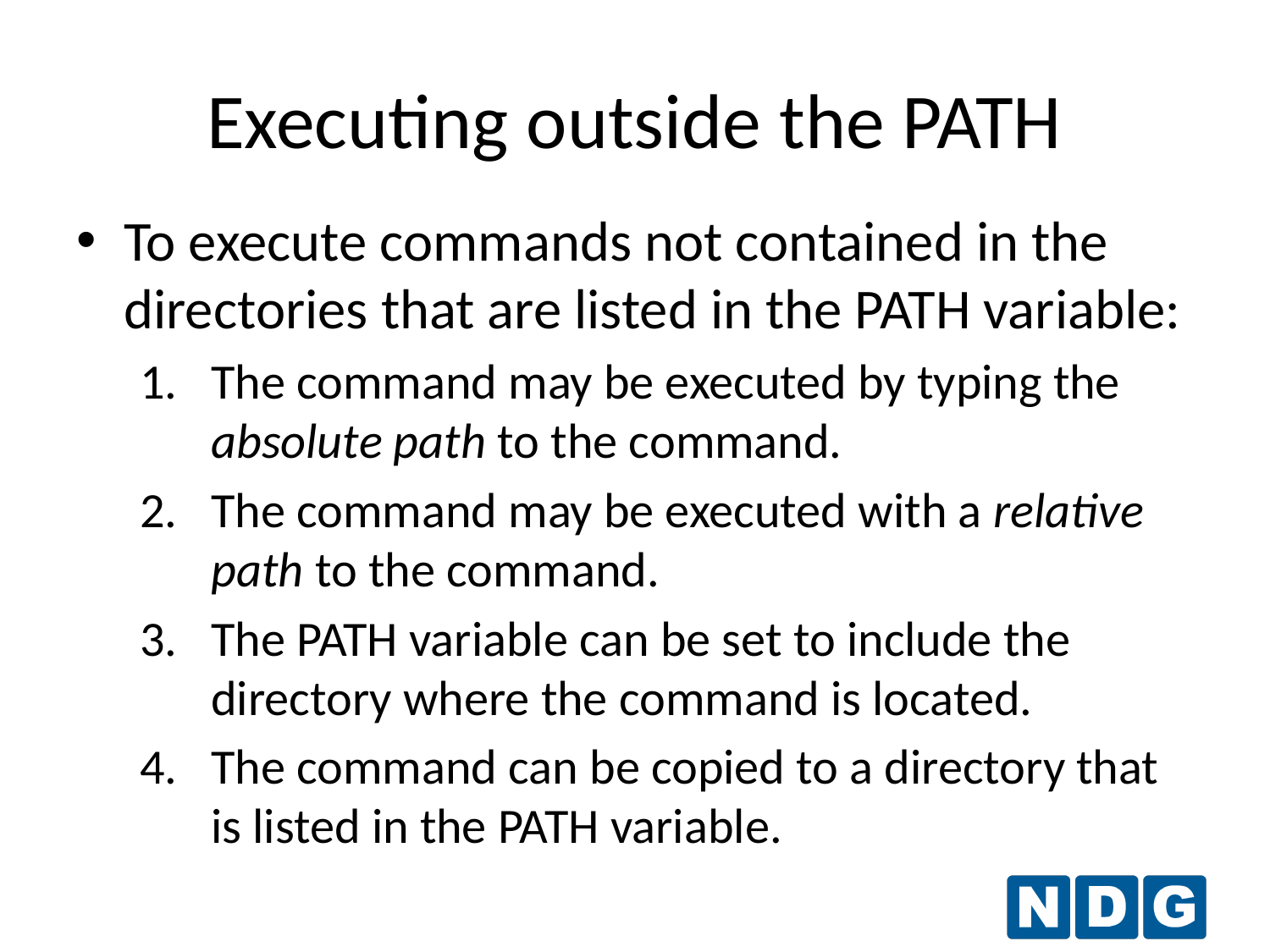

Executing outside the PATH
To execute commands not contained in the directories that are listed in the PATH variable:
The command may be executed by typing the absolute path to the command.
The command may be executed with a relative path to the command.
The PATH variable can be set to include the directory where the command is located.
The command can be copied to a directory that is listed in the PATH variable.